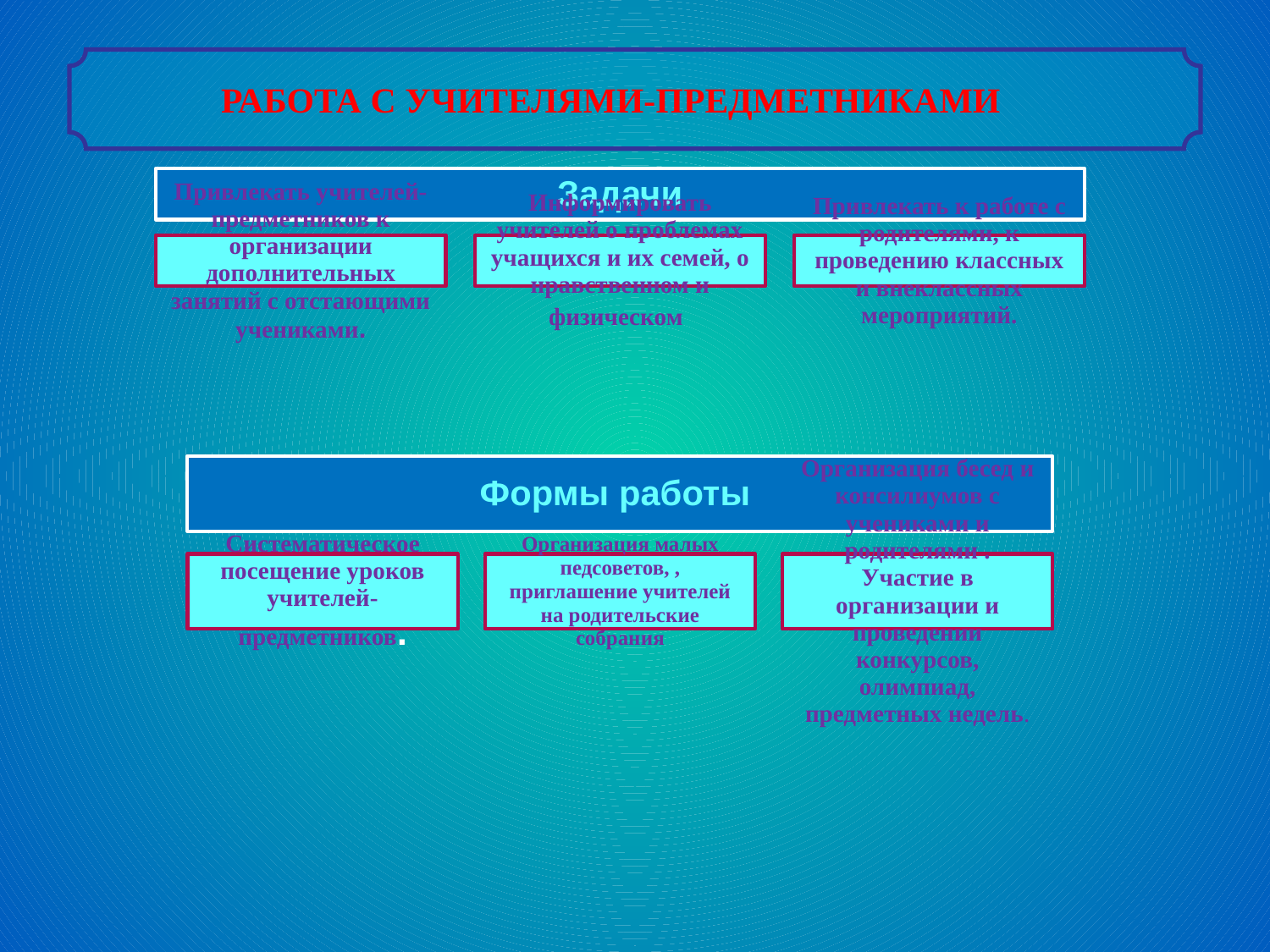

Работа с учителями-предметниками
Задачи
Привлекать учителей-предметников к организации дополнительных занятий с отстающими учениками.
Информировать учителей о проблемах учащихся и их семей, о нравственном и физическом
Привлекать к работе с родителями, к проведению классных и внеклассных мероприятий.

Формы работы
Систематическое посещение уроков учителей-предметников.
Организация малых педсоветов, , приглашение учителей на родительские собрания
Организация бесед и консилиумов с учениками и родителями . Участие в организации и проведении конкурсов, олимпиад, предметных недель.
#